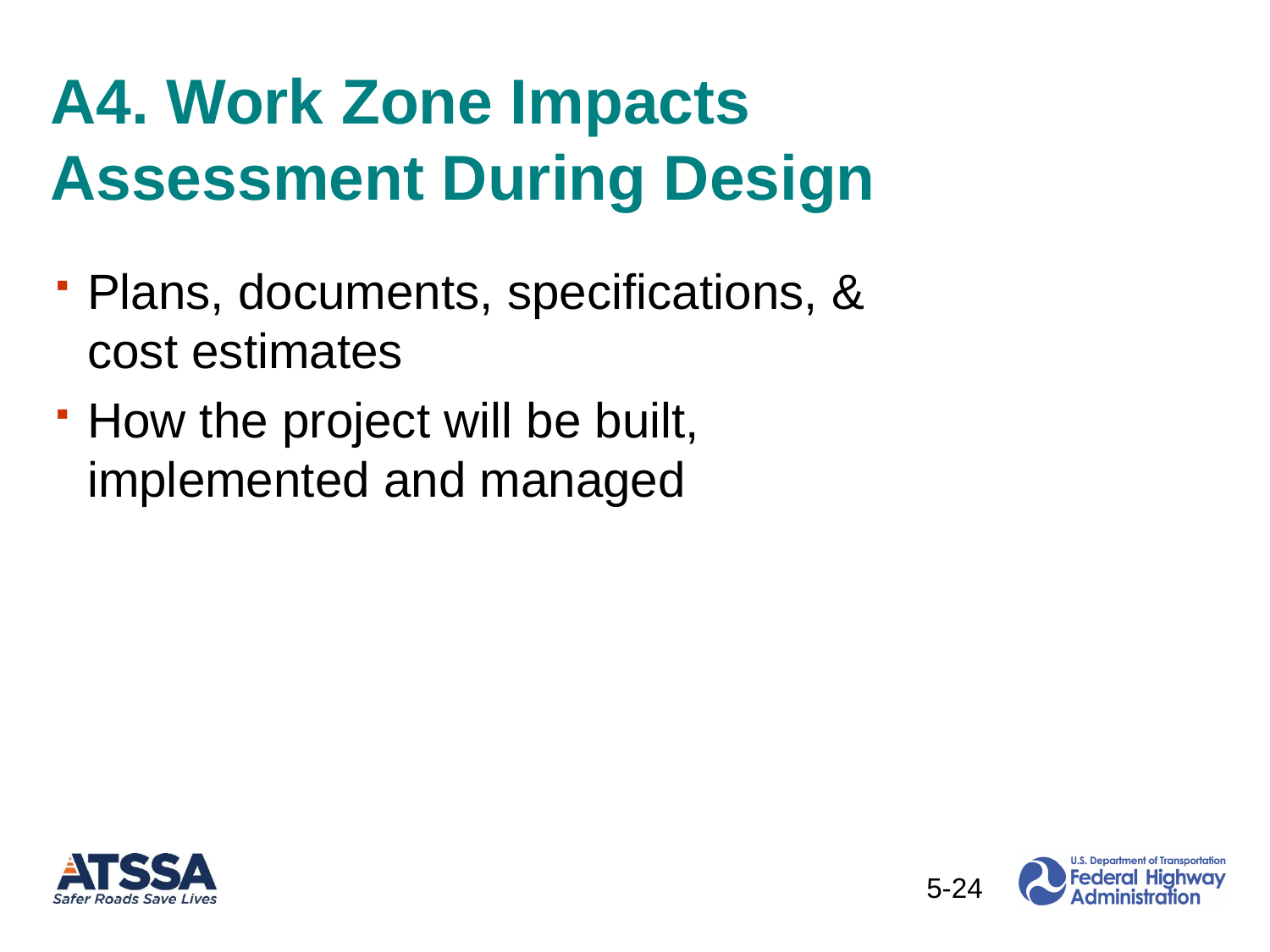

# A4. Work Zone Impacts Assessment During Design
Plans, documents, specifications, & cost estimates
How the project will be built, implemented and managed